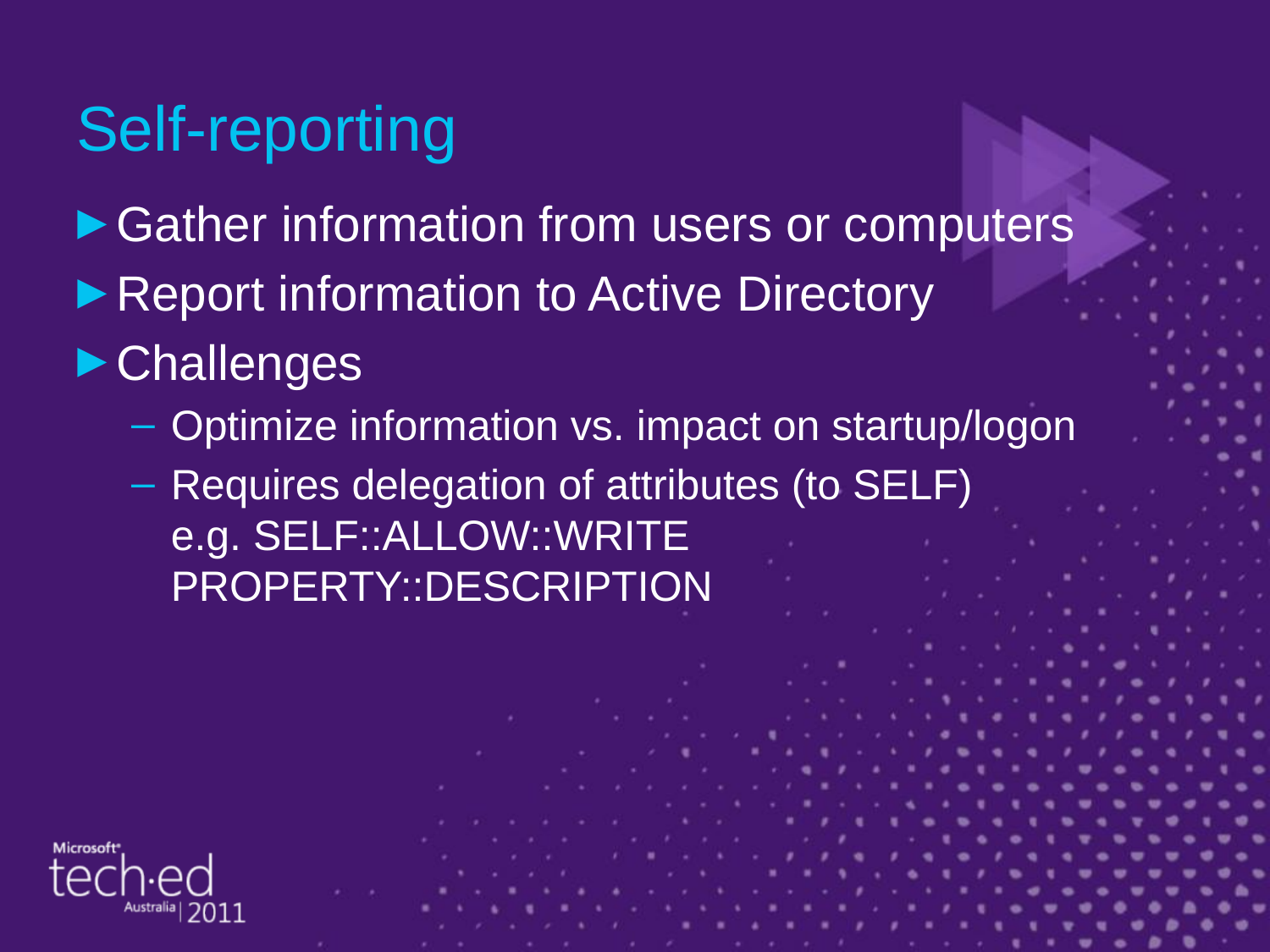

# Self-reporting
Gather information from users or computers
Report information to Active Directory
Challenges
Optimize information vs. impact on startup/logon
Requires delegation of attributes (to SELF)
e.g. SELF::ALLOW::WRITE PROPERTY::DESCRIPTION